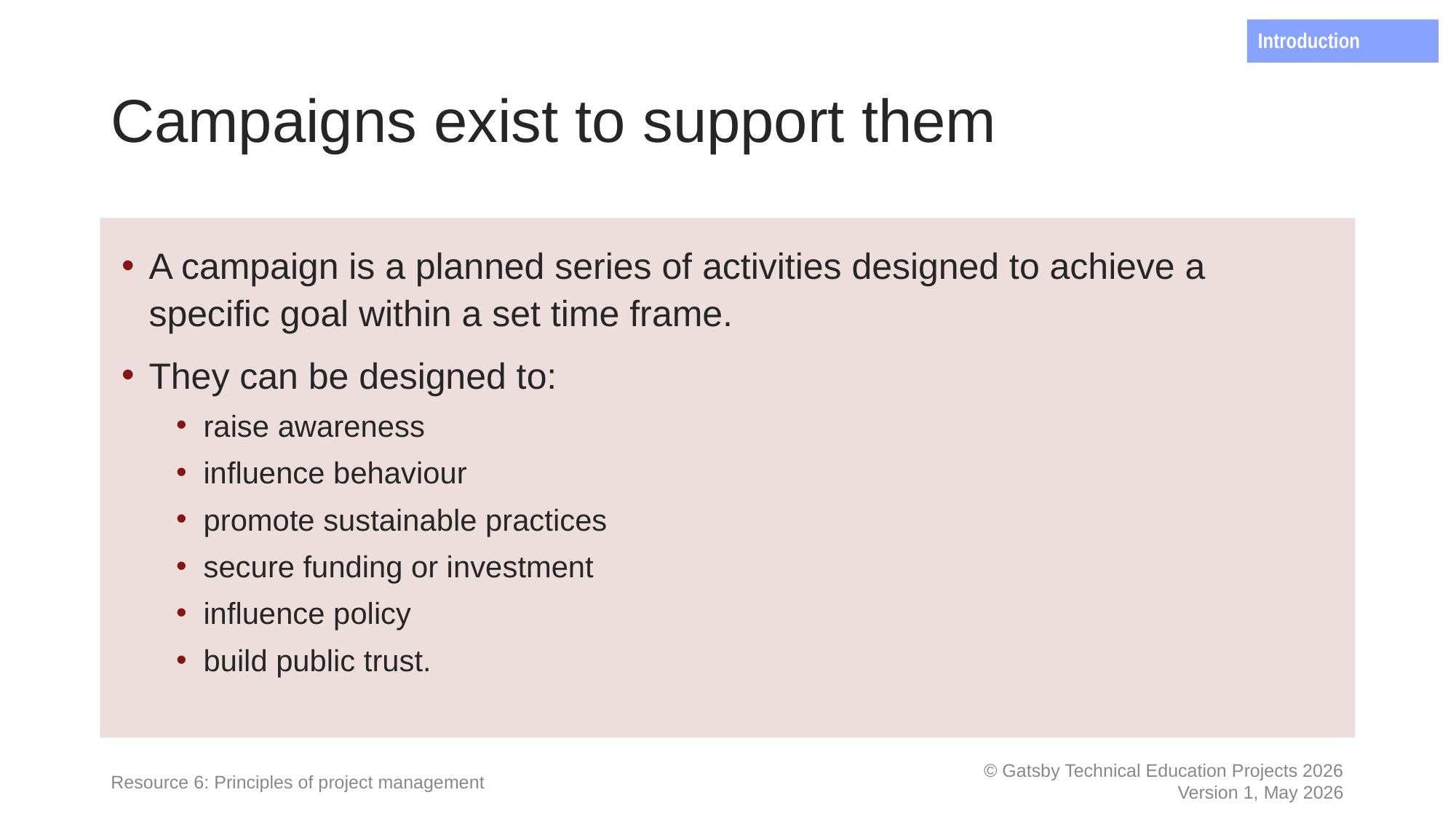

Introduction
# Campaigns exist to support them
A campaign is a planned series of activities designed to achieve a specific goal within a set time frame.
They can be designed to:
raise awareness
influence behaviour
promote sustainable practices
secure funding or investment
influence policy
build public trust.

Resource 6: Principles of project management